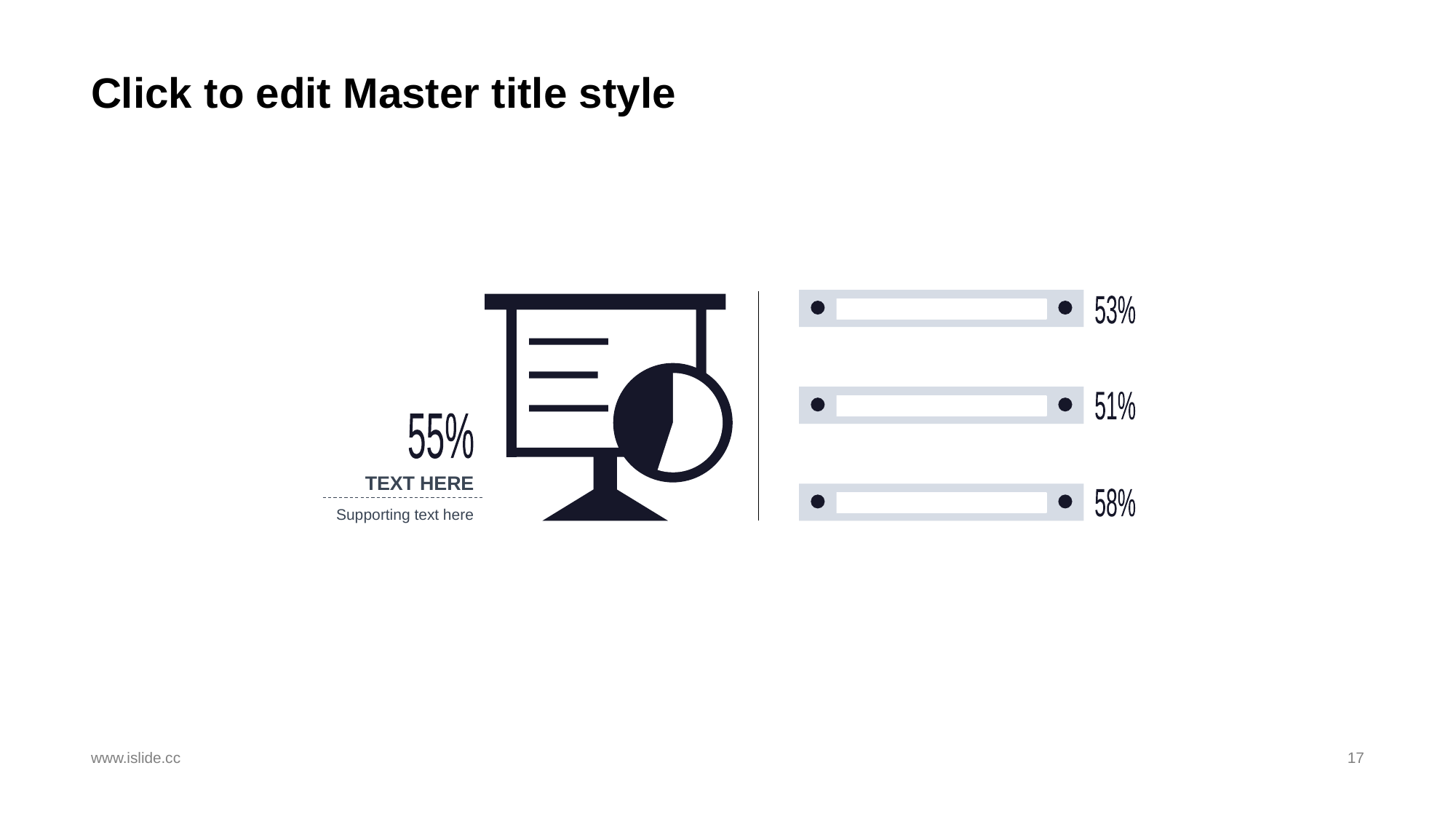

# Click to edit Master title style

53%

51%

55%
TEXT HERE

58%

Supporting text here
www.islide.cc
17